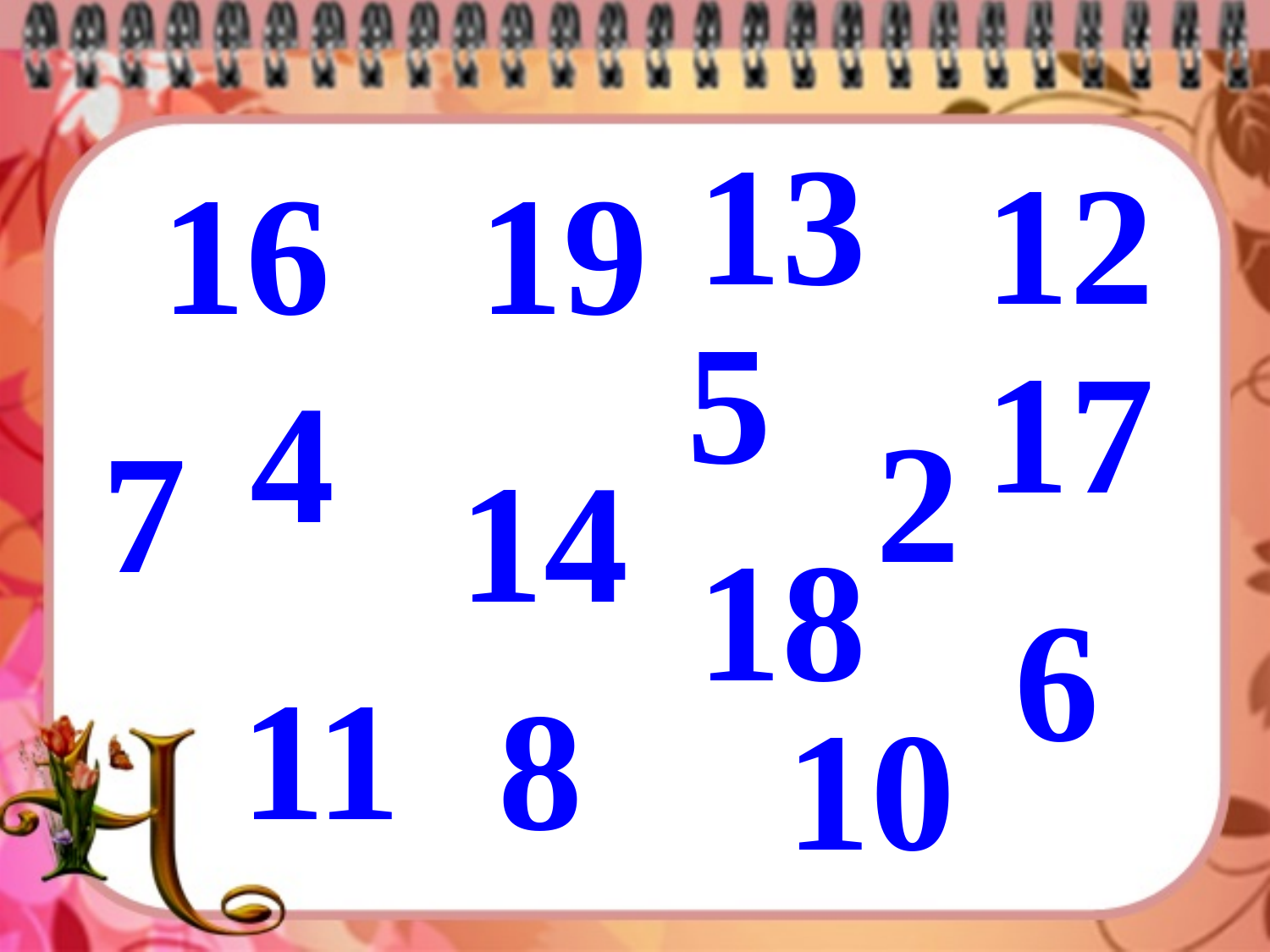

13
12
16
19
5
17
4
2
7
14
18
6
11
8
10